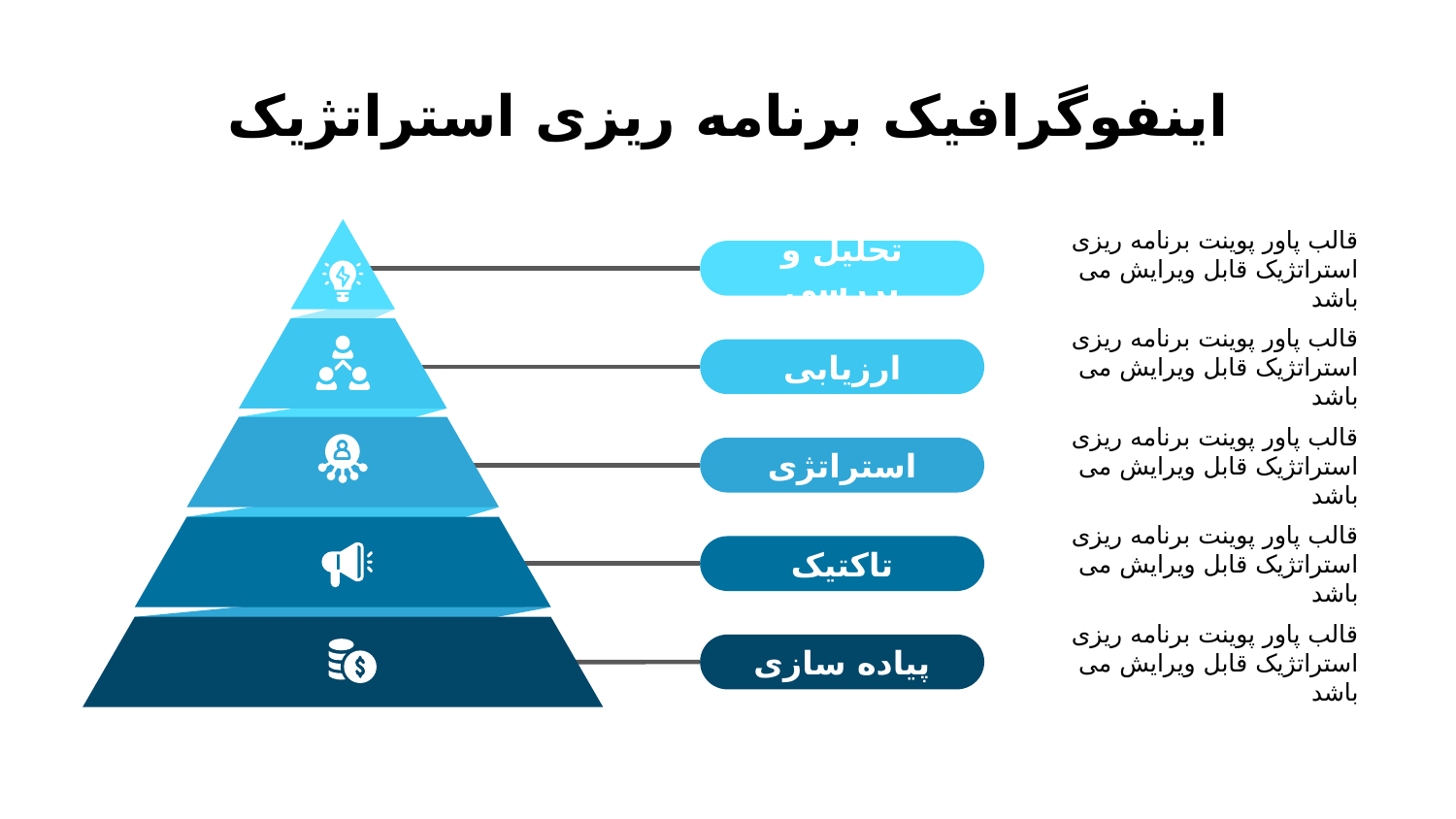

# اینفوگرافیک برنامه ریزی استراتژیک

قالب پاور پوینت برنامه ریزی استراتژیک قابل ویرایش می باشد
تحلیل و بررسی

قالب پاور پوینت برنامه ریزی استراتژیک قابل ویرایش می باشد
ارزیابی

قالب پاور پوینت برنامه ریزی استراتژیک قابل ویرایش می باشد
استراتژی

قالب پاور پوینت برنامه ریزی استراتژیک قابل ویرایش می باشد
تاکتیک

قالب پاور پوینت برنامه ریزی استراتژیک قابل ویرایش می باشد
پیاده سازی